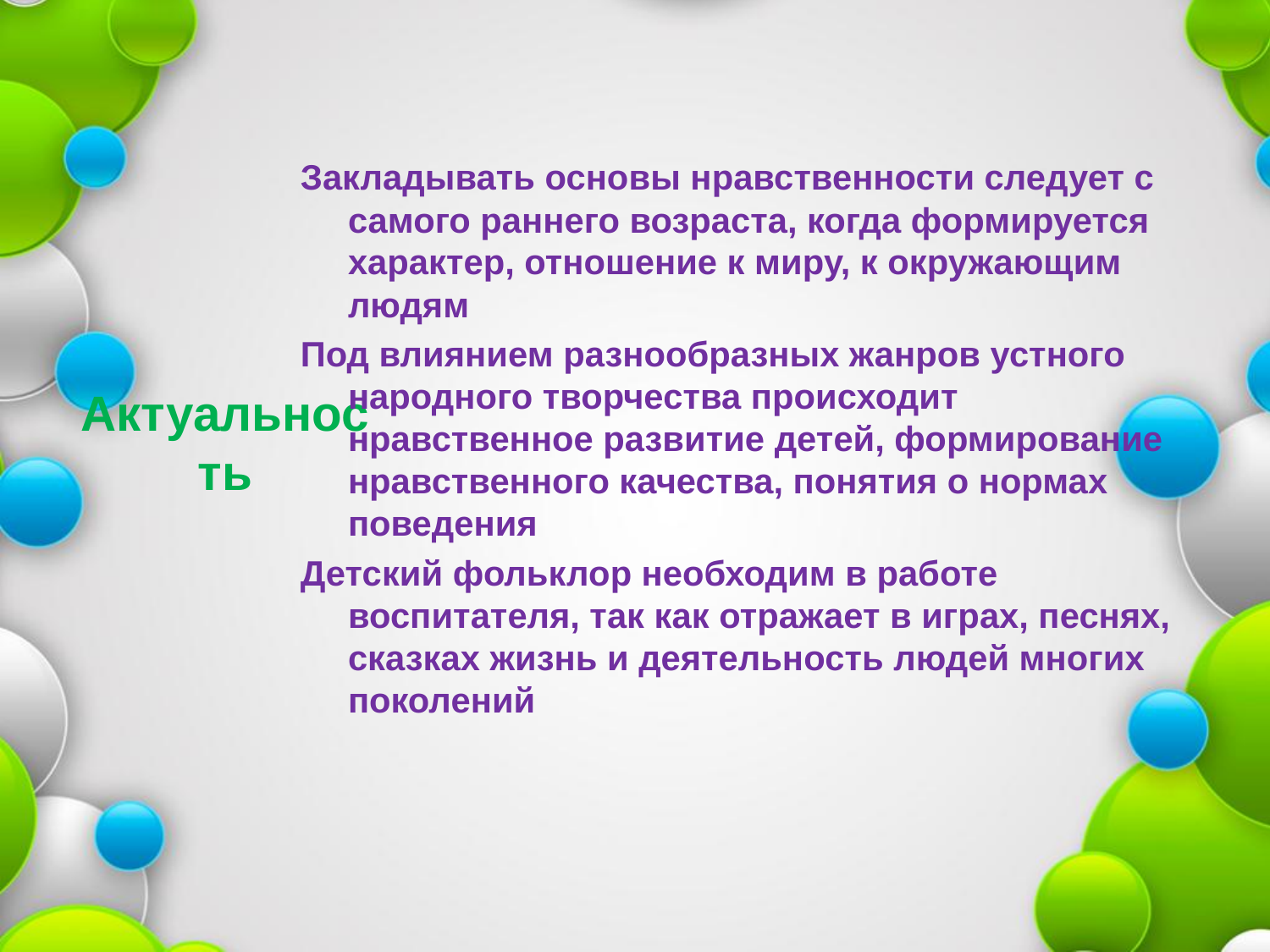

# Актуальность

Закладывать основы нравственности следует с самого раннего возраста, когда формируется характер, отношение к миру, к окружающим людям
Под влиянием разнообразных жанров устного народного творчества происходит нравственное развитие детей, формирование нравственного качества, понятия о нормах поведения
Детский фольклор необходим в работе воспитателя, так как отражает в играх, песнях, сказках жизнь и деятельность людей многих поколений